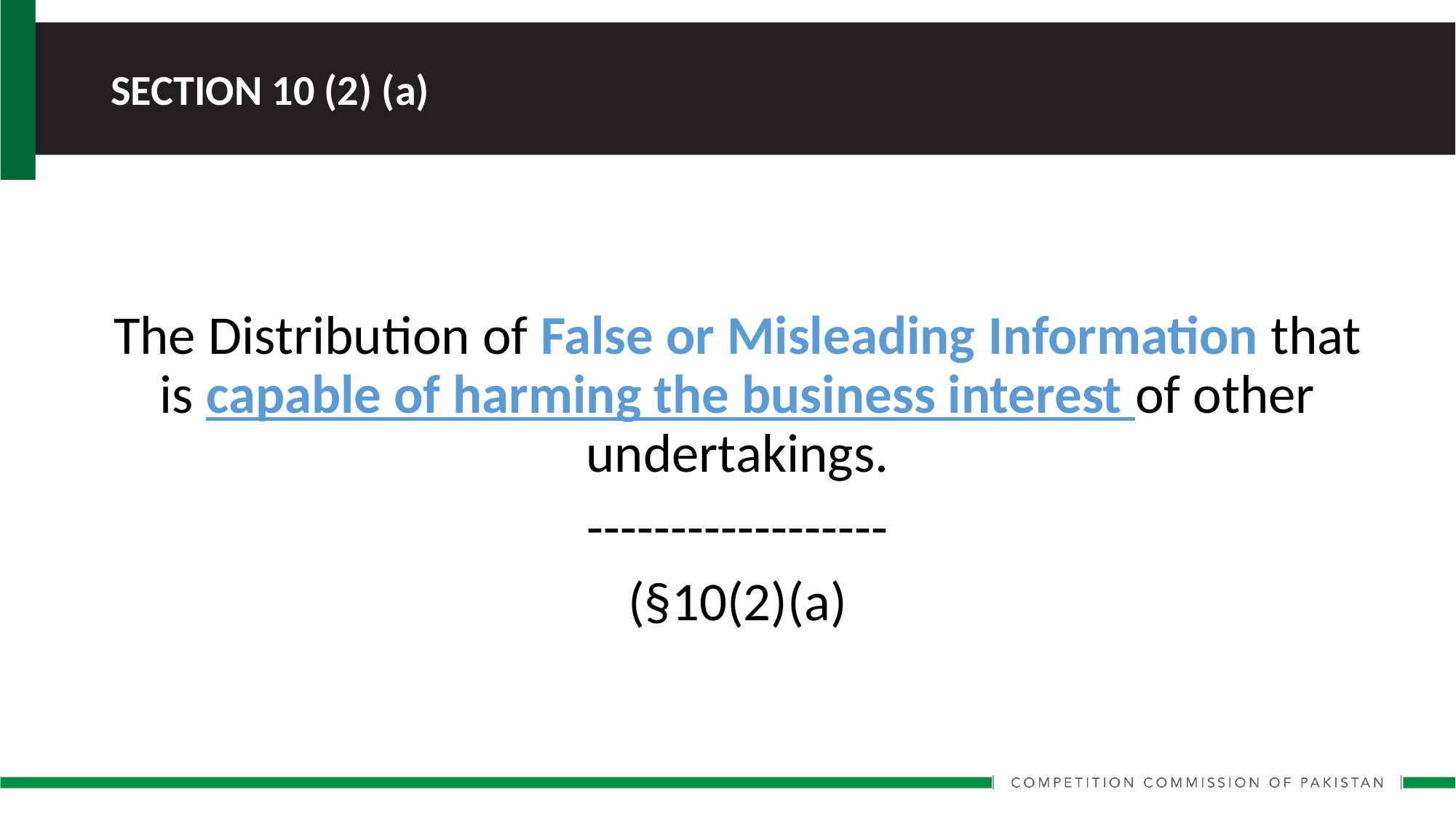

SECTION 10 (2) (a)
The Distribution of False or Misleading Information that is capable of harming the business interest of other undertakings.
------------------
(§10(2)(a)